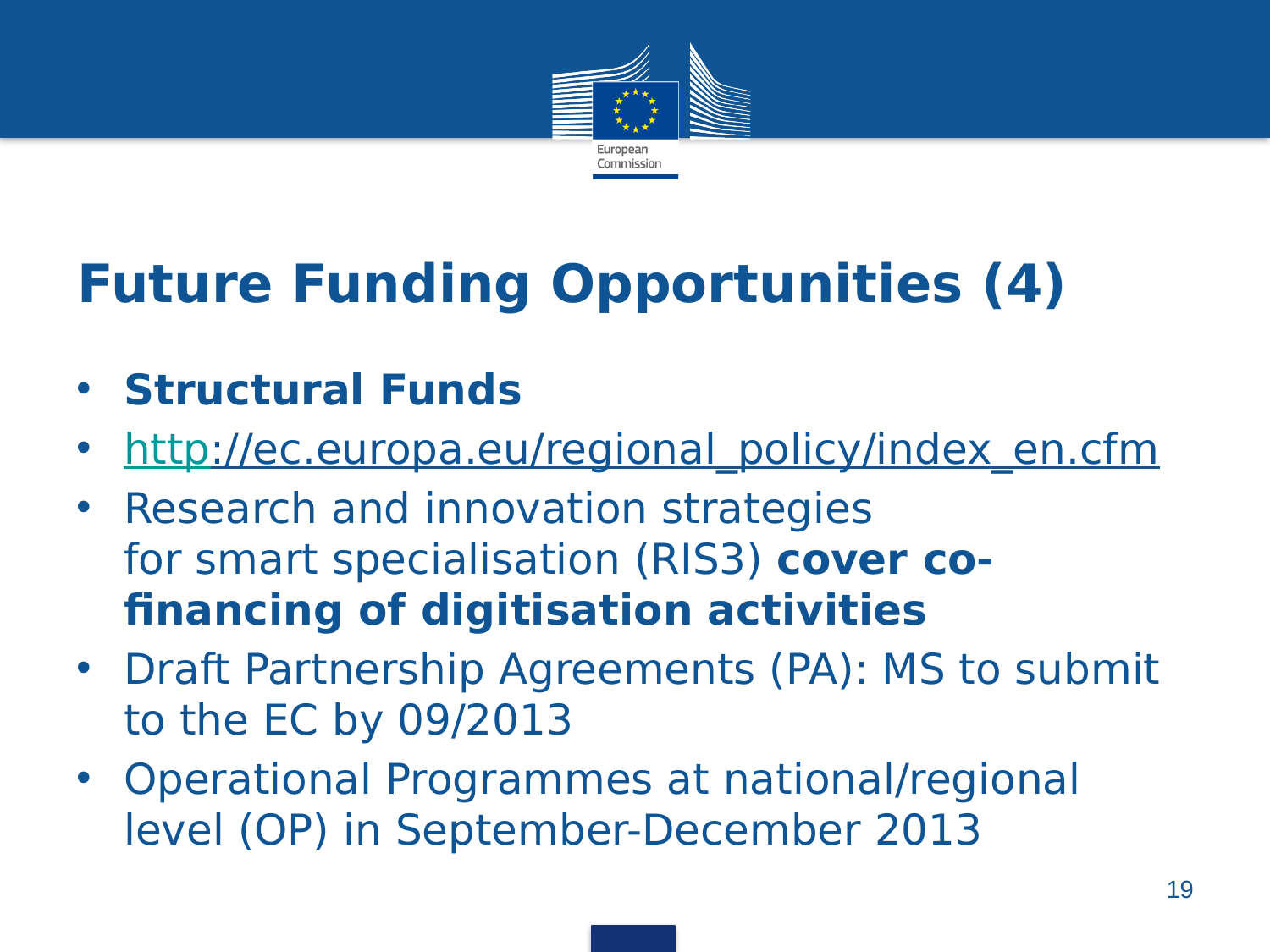

# Future Funding Opportunities (4)
Structural Funds
http://ec.europa.eu/regional_policy/index_en.cfm
Research and innovation strategies for smart specialisation (RIS3) cover co-financing of digitisation activities
Draft Partnership Agreements (PA): MS to submit to the EC by 09/2013
Operational Programmes at national/regional level (OP) in September-December 2013

19